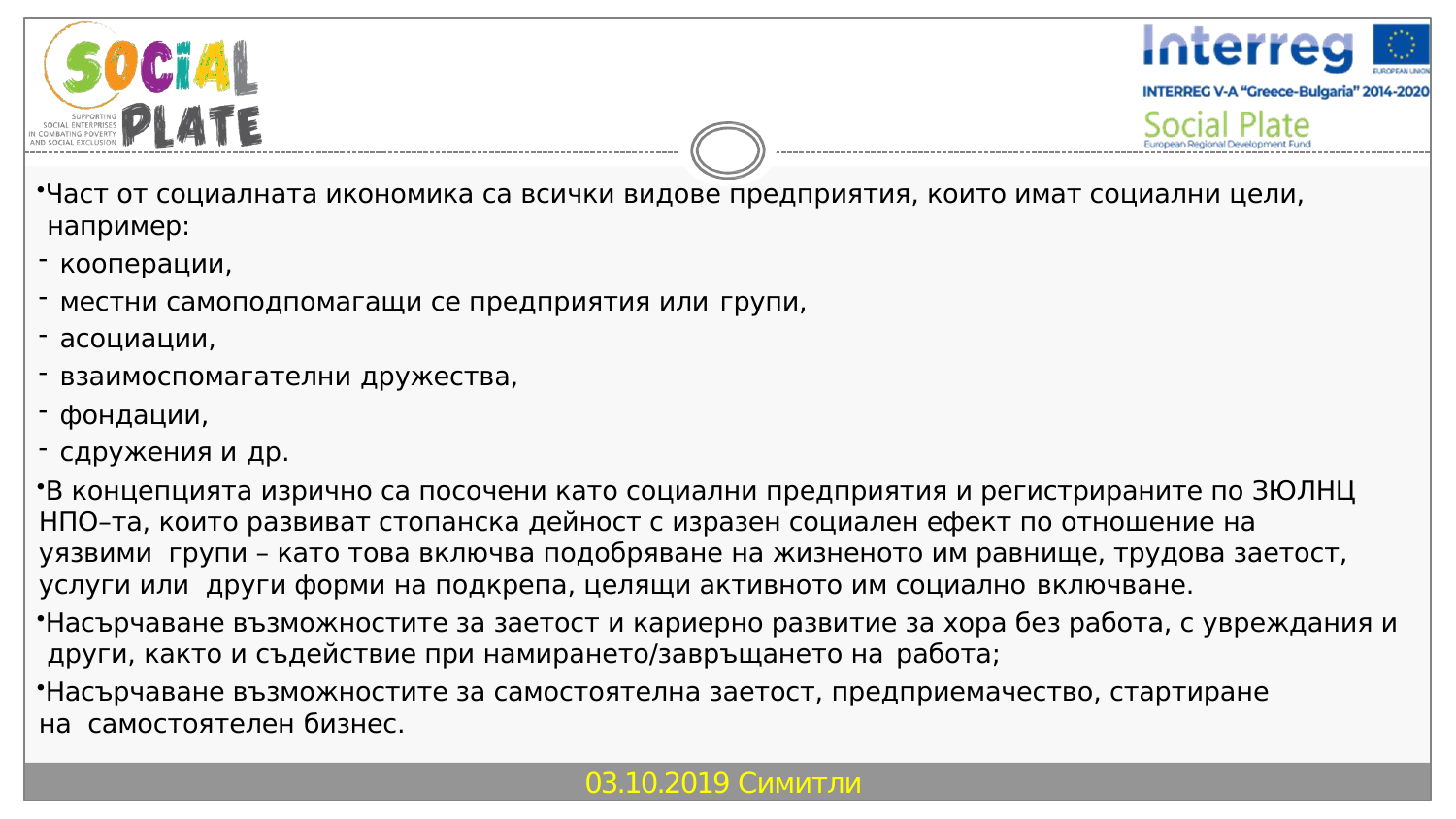

Част от социалната икономика са всички видове предприятия, които имат социални цели,  например:
кооперации,
местни самоподпомагащи се предприятия или групи,
асоциации,
взаимоспомагателни дружества,
фондации,
сдружения и др.
В концепцията изрично са посочени като социални предприятия и регистрираните по ЗЮЛНЦ  НПО–та, които развиват стопанска дейност с изразен социален ефект по отношение на уязвими  групи – като това включва подобряване на жизненото им равнище, трудова заетост, услуги или  други форми на подкрепа, целящи активното им социално включване.
Насърчаване възможностите за заетост и кариерно развитие за хора без работа, с увреждания и  други, както и съдействие при намирането/завръщането на работа;
Насърчаване възможностите за самостоятелна заетост, предприемачество, стартиране на  самостоятелен бизнес.
                      03.10.2019 Симитли